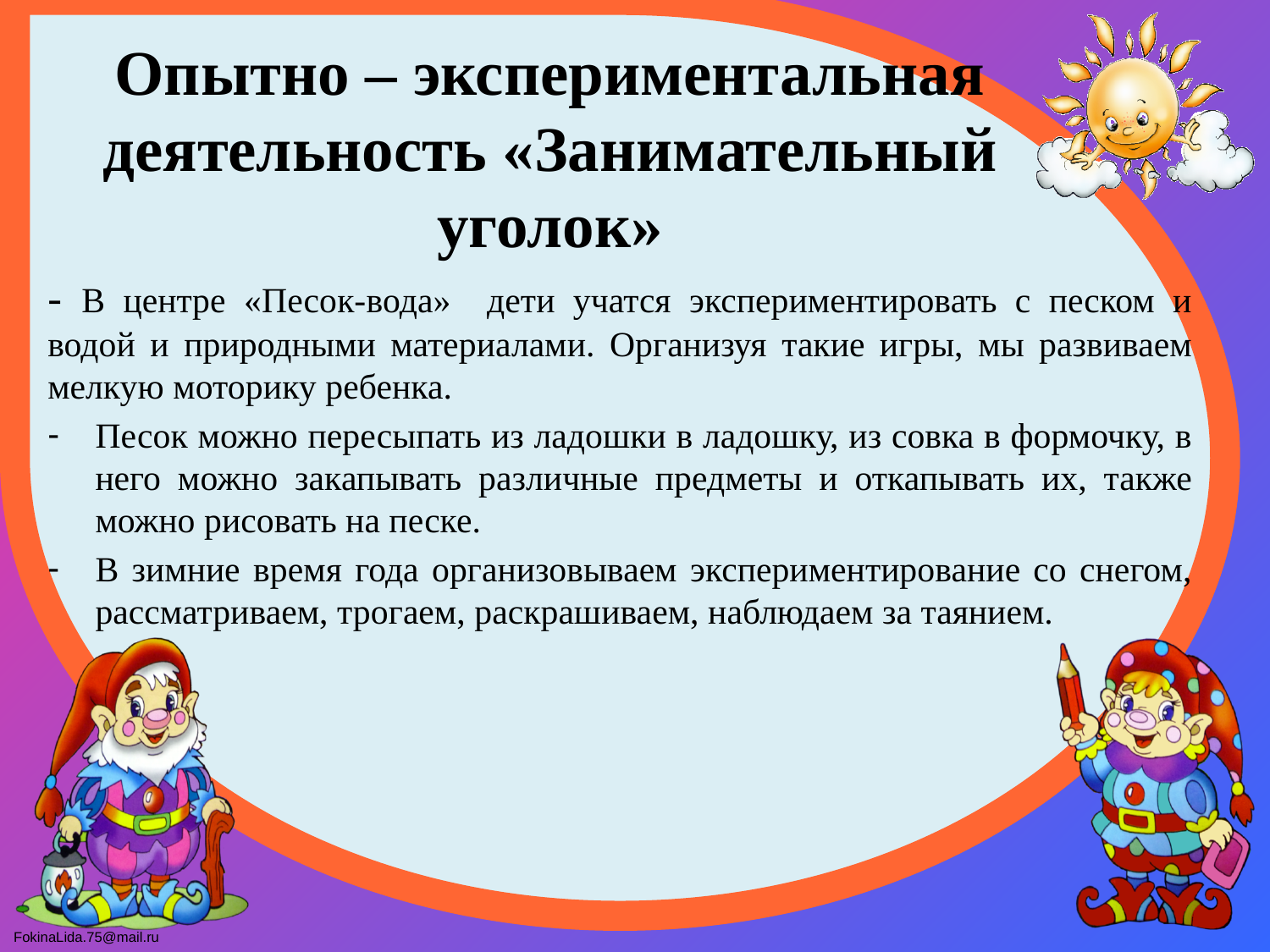

# Опытно – экспериментальная деятельность «Занимательный уголок»
- В центре «Песок-вода»  дети учатся экспериментировать с песком и водой и природными материалами. Организуя такие игры, мы развиваем мелкую моторику ребенка.
Песок можно пересыпать из ладошки в ладошку, из совка в формочку, в него можно закапывать различные предметы и откапывать их, также можно рисовать на песке.
В зимние время года организовываем экспериментирование со снегом, рассматриваем, трогаем, раскрашиваем, наблюдаем за таянием.